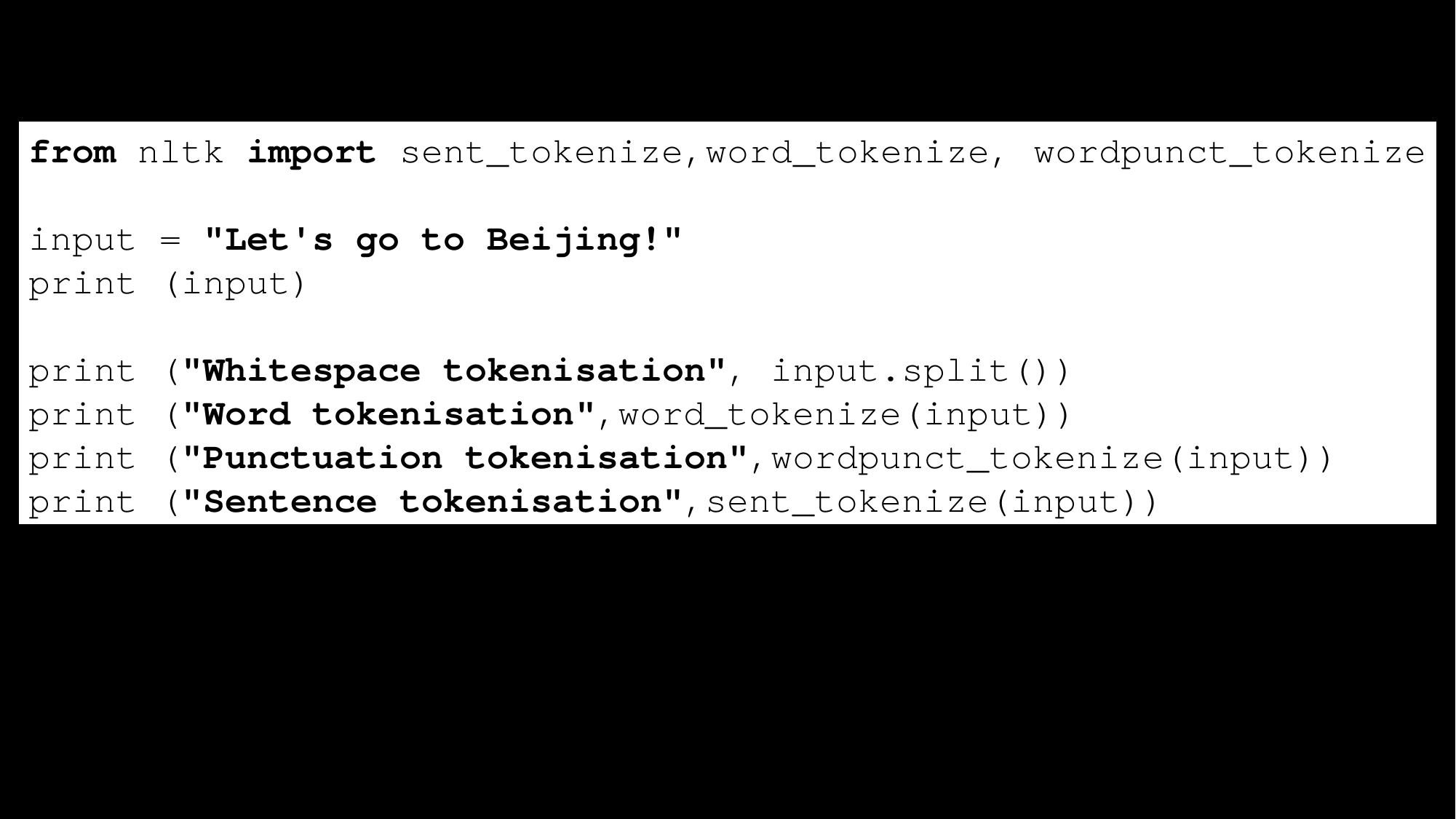

from nltk import sent_tokenize,word_tokenize, wordpunct_tokenize
input = "Let's go to Beijing!"
print (input)
print ("Whitespace tokenisation", input.split())
print ("Word tokenisation",word_tokenize(input))
print ("Punctuation tokenisation",wordpunct_tokenize(input))
print ("Sentence tokenisation",sent_tokenize(input))